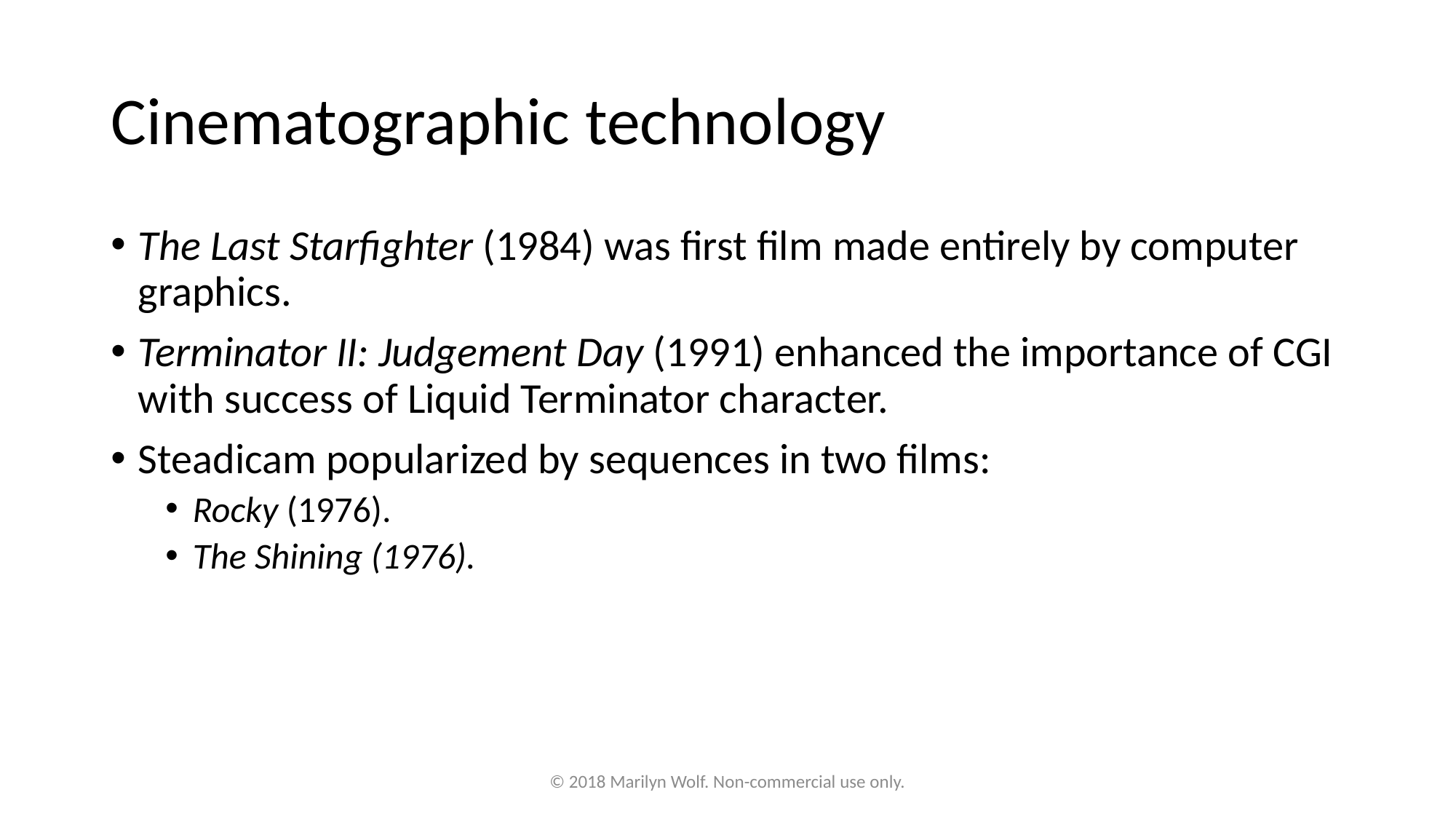

# Cinematographic technology
The Last Starfighter (1984) was first film made entirely by computer graphics.
Terminator II: Judgement Day (1991) enhanced the importance of CGI with success of Liquid Terminator character.
Steadicam popularized by sequences in two films:
Rocky (1976).
The Shining (1976).
© 2018 Marilyn Wolf. Non-commercial use only.